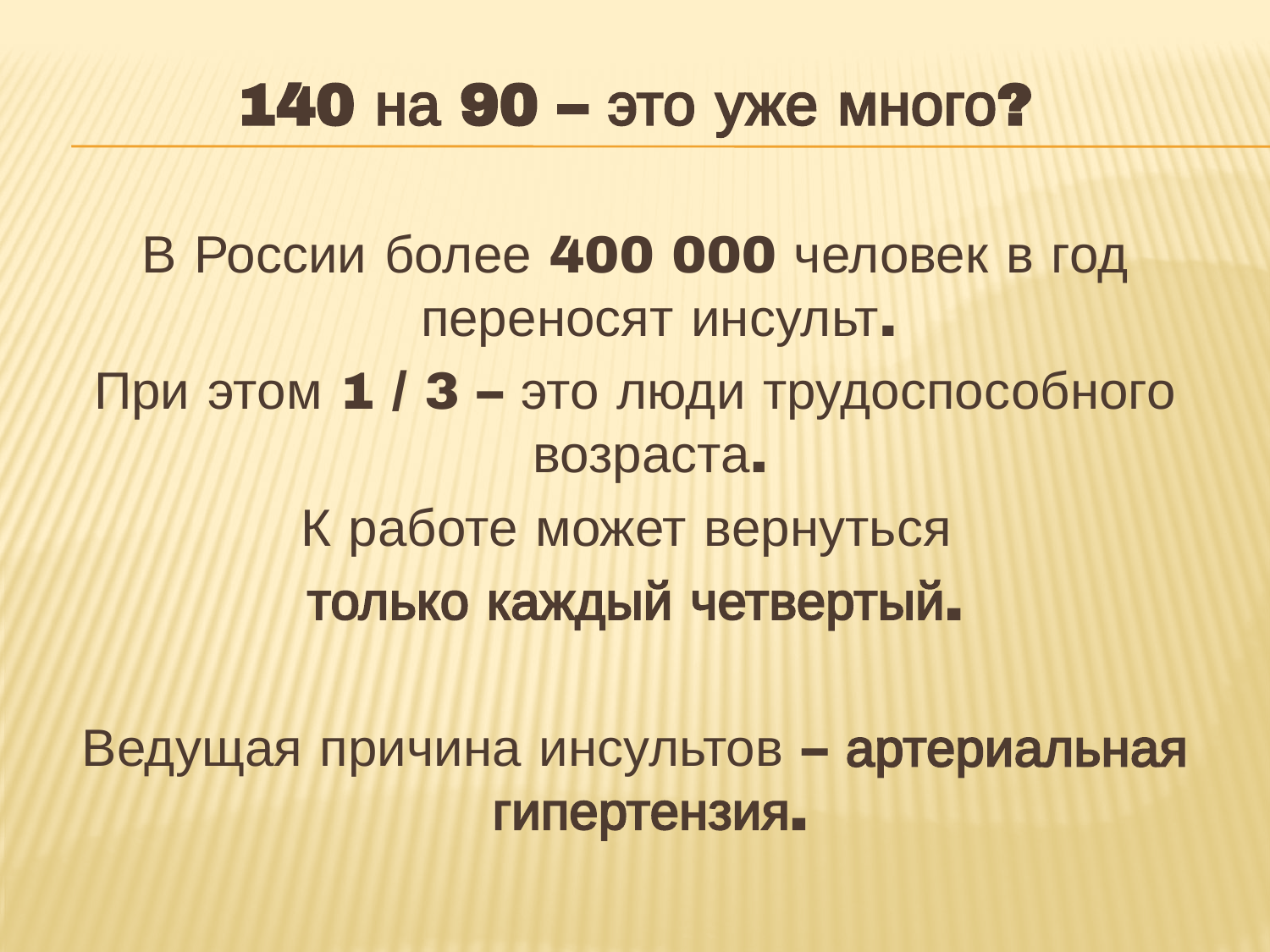

140 на 90 – это уже много?

В России более 400 000 человек в год переносят инсульт.
При этом 1 / 3 – это люди трудоспособного возраста.
К работе может вернуться
только каждый четвертый.

Ведущая причина инсультов – артериальная гипертензия.